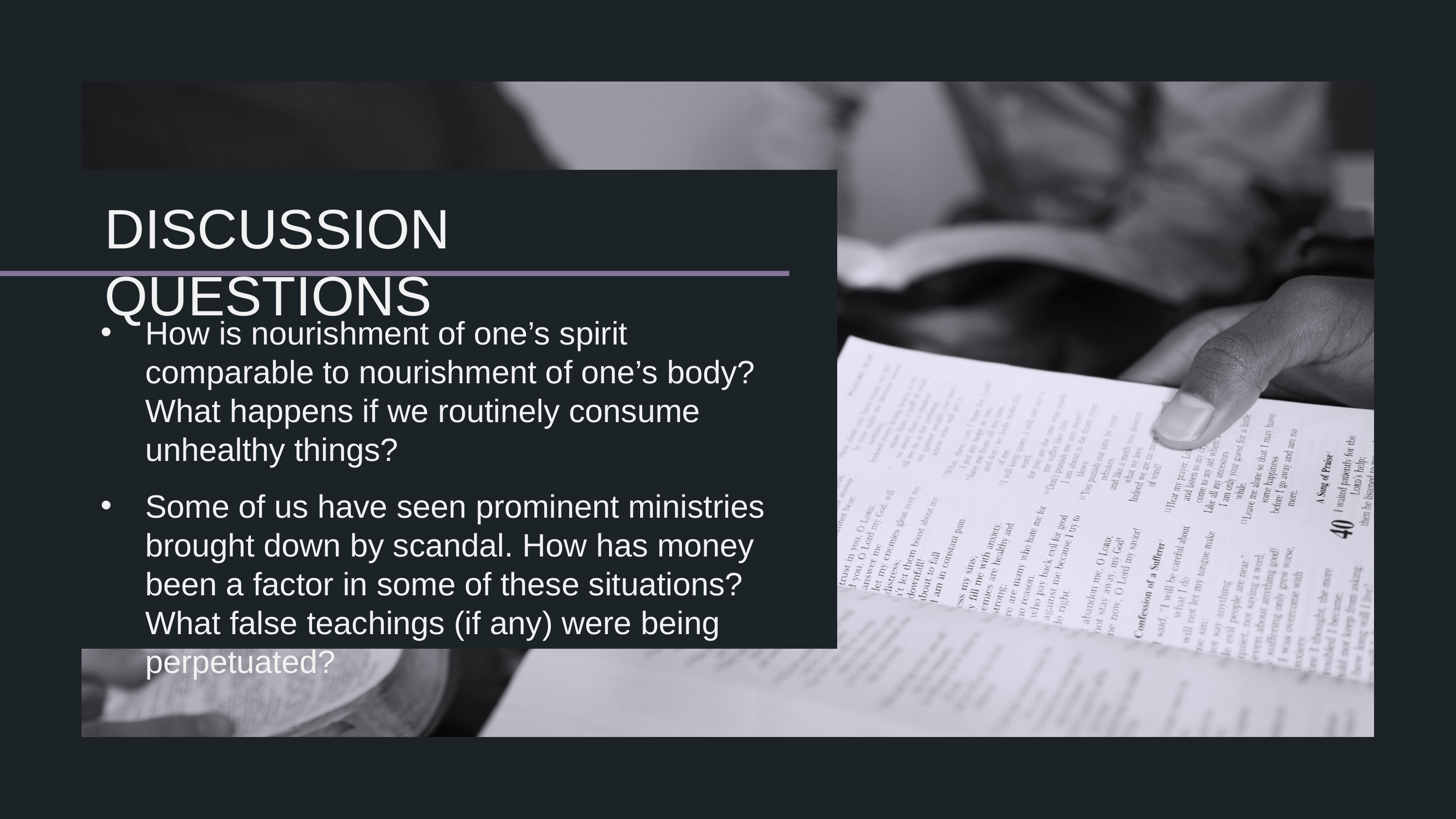

How is nourishment of one’s spirit comparable to nourishment of one’s body? What happens if we routinely consume unhealthy things?
Some of us have seen prominent ministries brought down by scandal. How has money been a factor in some of these situations? What false teachings (if any) were being perpetuated?